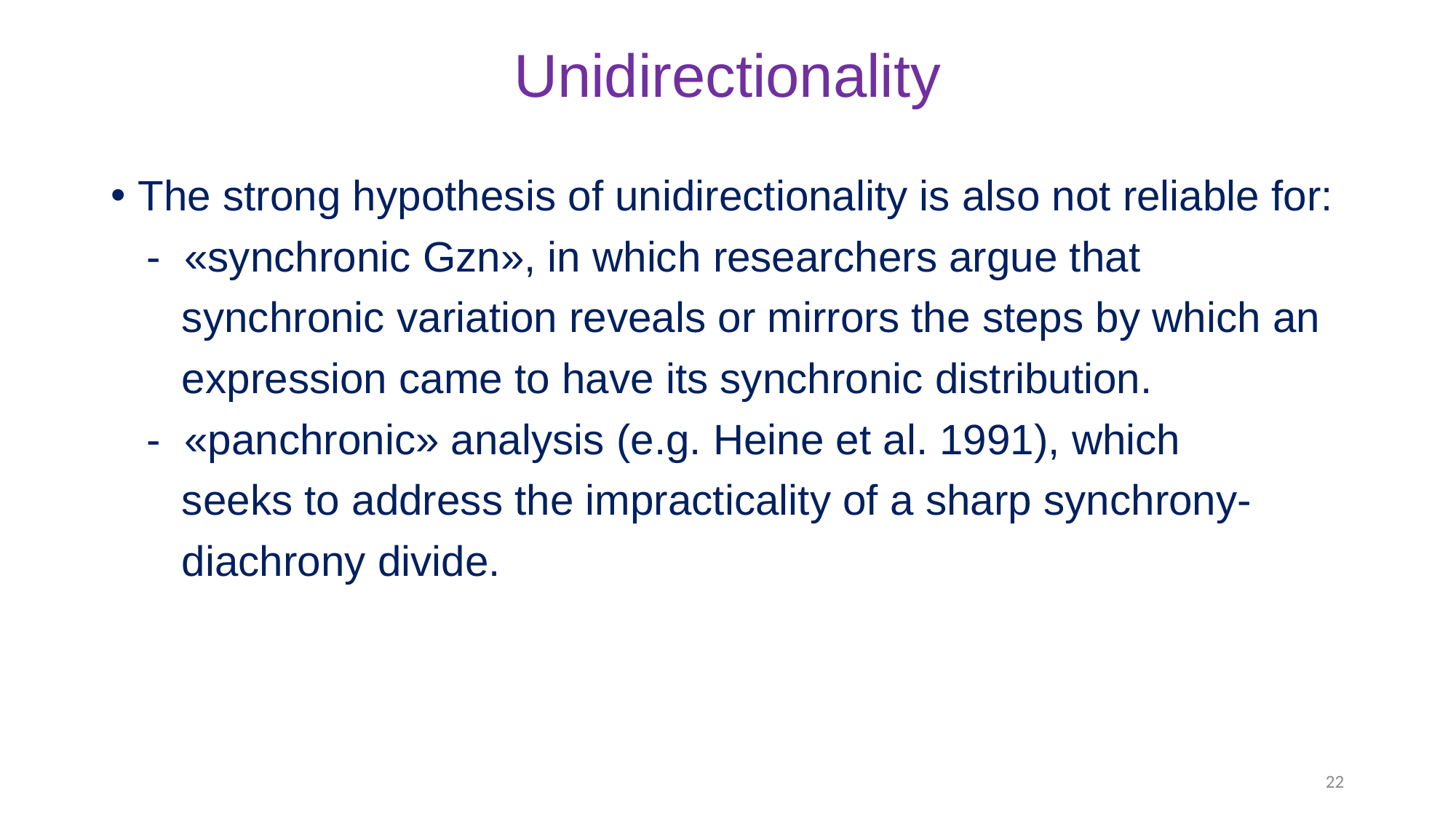

# Unidirectionality
The strong hypothesis of unidirectionality is also not reliable for:
   -  «synchronic Gzn», in which researchers argue that
      synchronic variation reveals or mirrors the steps by which an
      expression came to have its synchronic distribution.
   -  «panchronic» analysis (e.g. Heine et al. 1991), which
      seeks to address the impracticality of a sharp synchrony-
      diachrony divide.

22